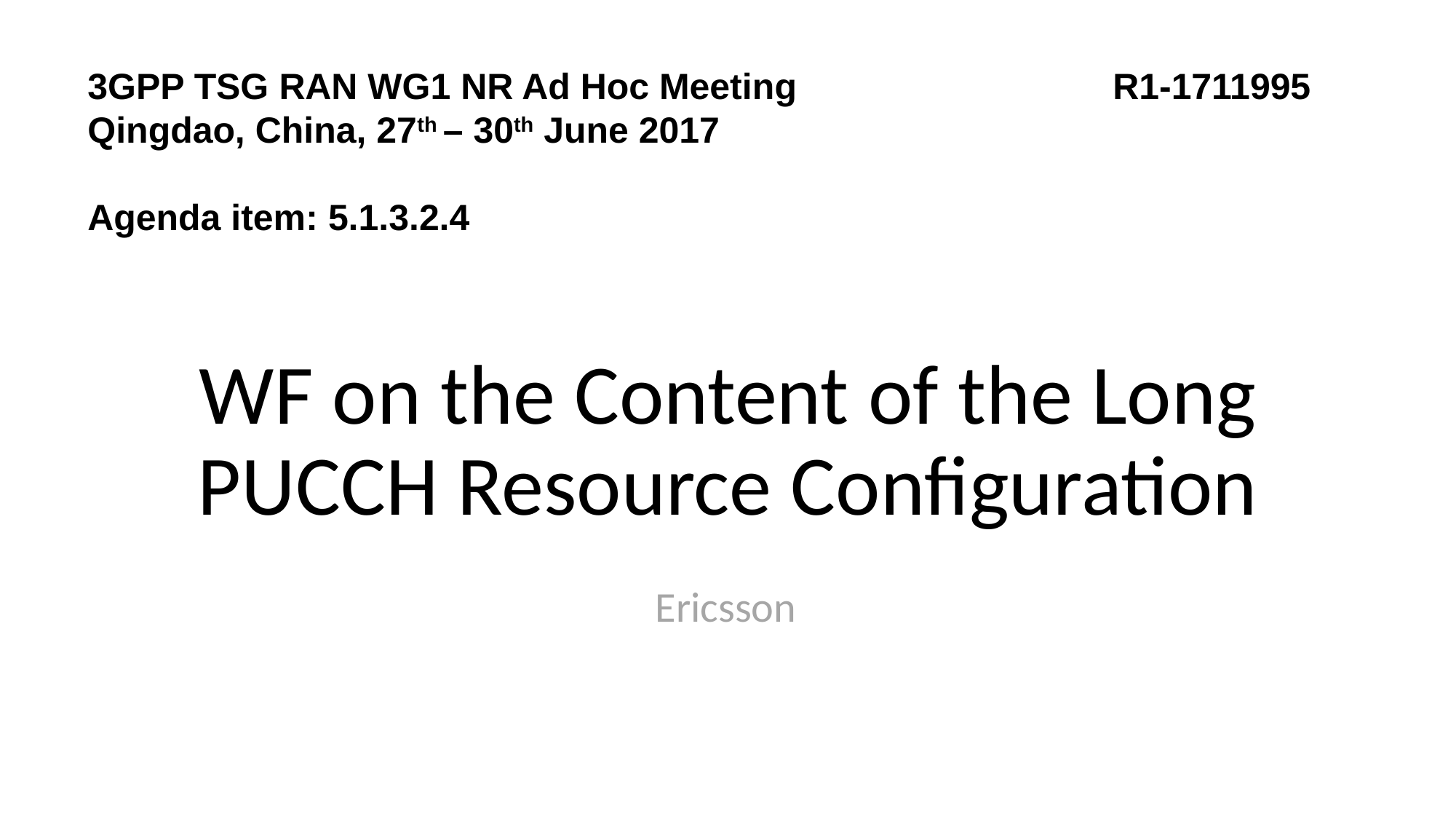

3GPP TSG RAN WG1 NR Ad Hoc Meeting                               R1-1711995
Qingdao, China, 27th – 30th June 2017

Agenda item: 5.1.3.2.4
# WF on the Content of the Long PUCCH Resource Configuration
Ericsson